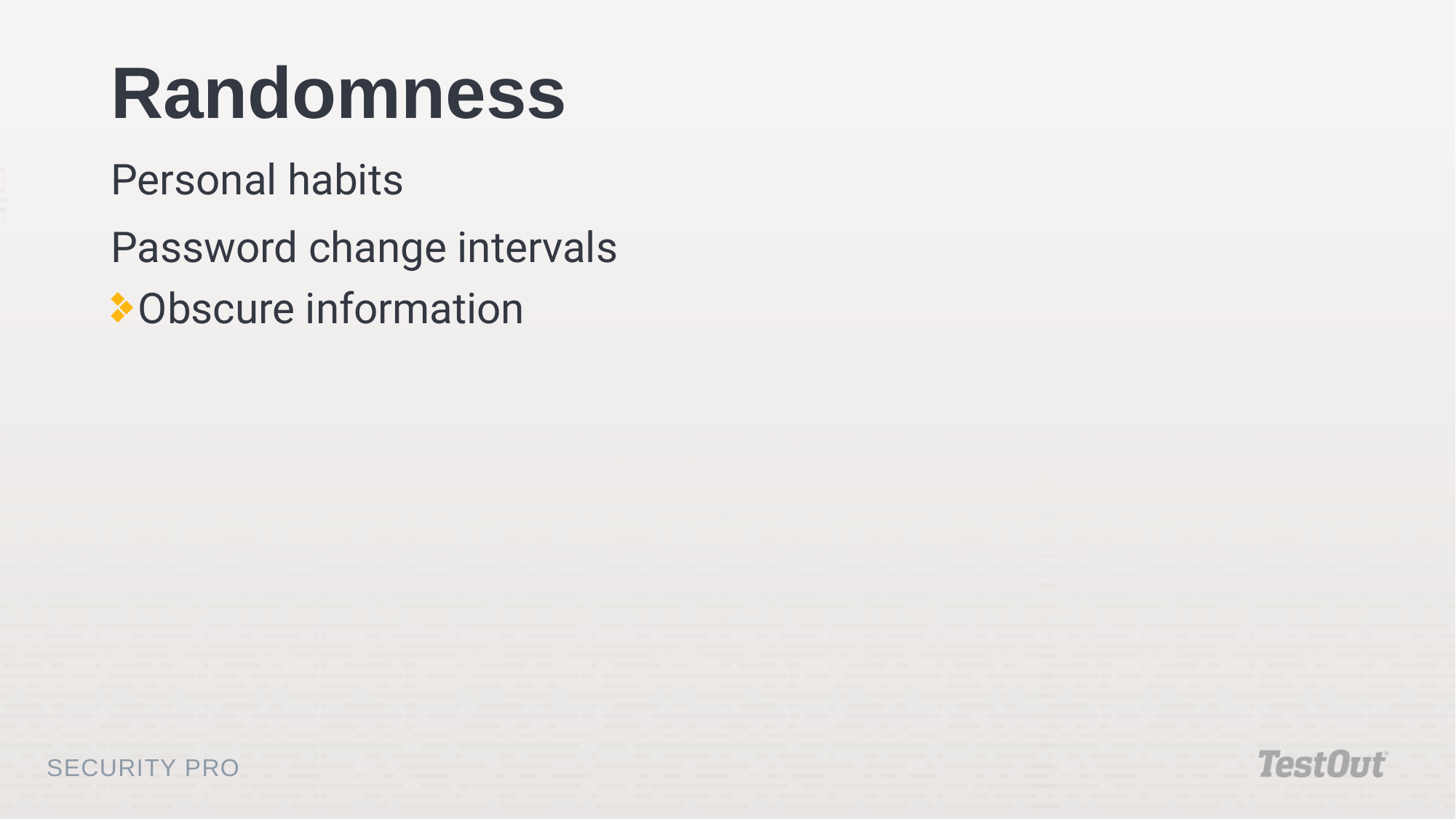

# Randomness
Personal habits
Password change intervals
Obscure information
Security Pro